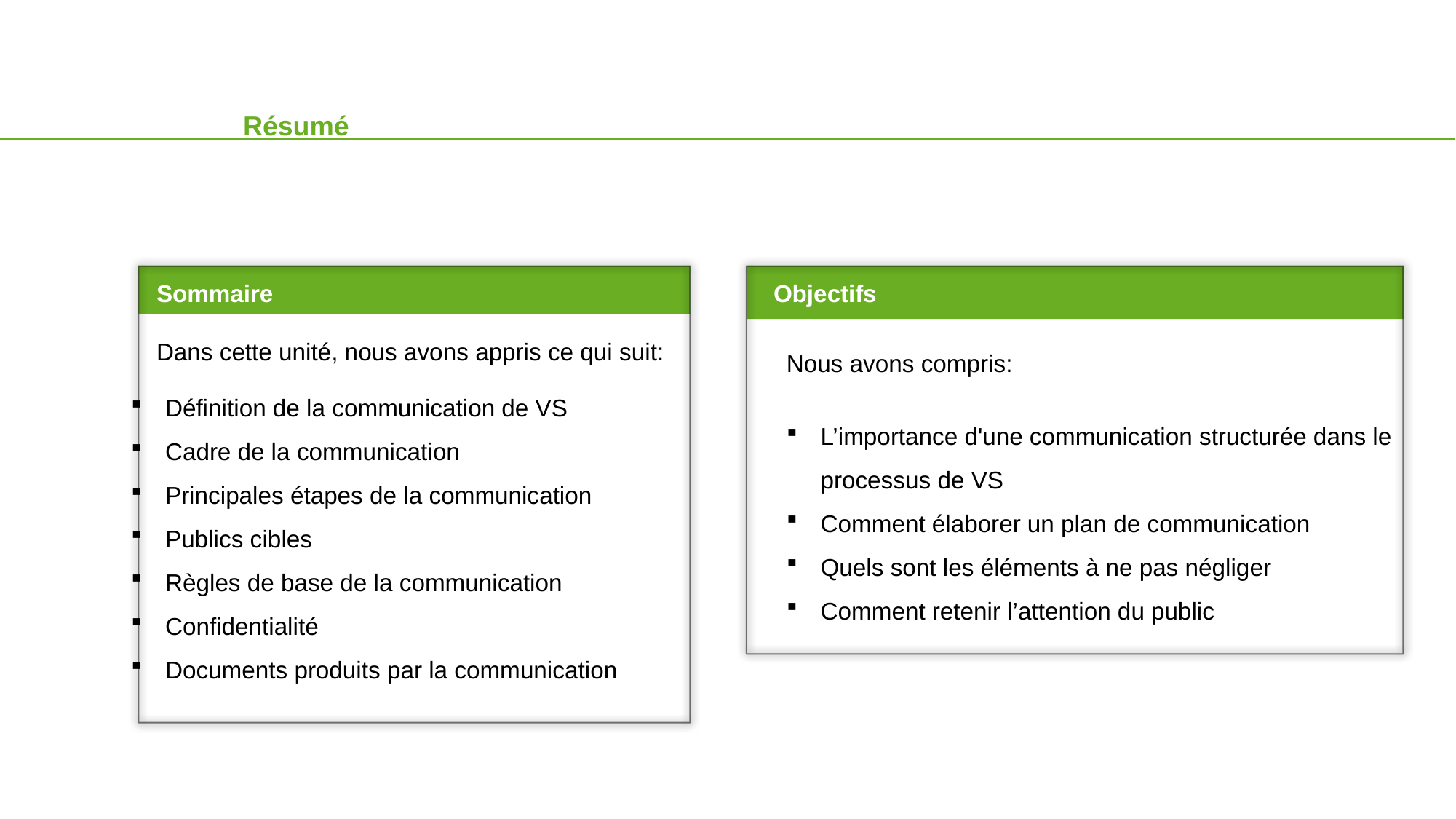

Résumé

Sommaire

Dans cette unité, nous avons appris ce qui suit:

Objectifs

Nous avons compris:

L’importance d'une communication structurée dans le processus de VS
Comment élaborer un plan de communication
Quels sont les éléments à ne pas négliger
Comment retenir l’attention du public

Définition de la communication de VS
Cadre de la communication
Principales étapes de la communication
Publics cibles
Règles de base de la communication
Confidentialité
Documents produits par la communication